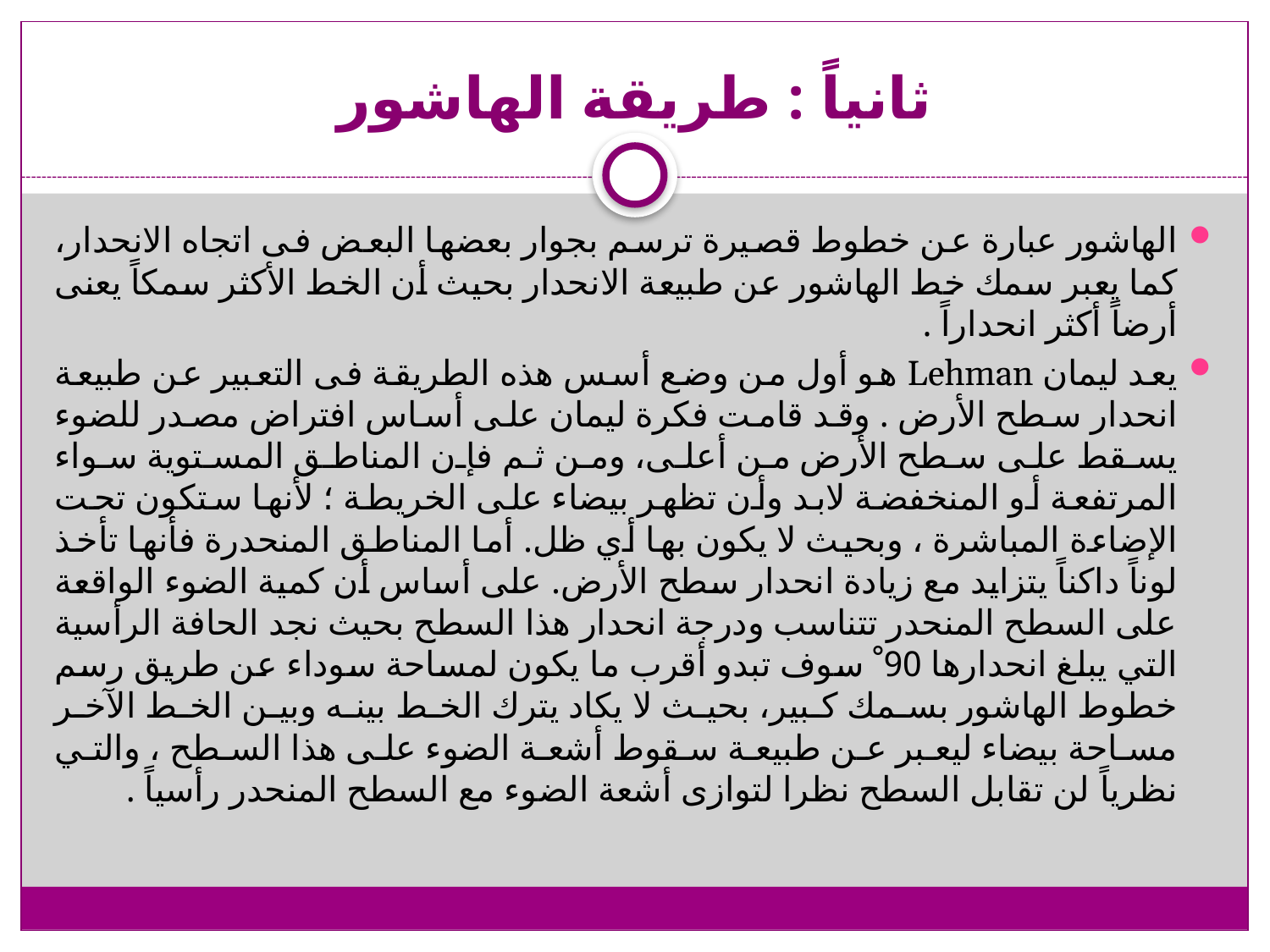

# ثانياً : طريقة الهاشور
الهاشور عبارة عن خطوط قصيرة ترسم بجوار بعضها البعض فى اتجاه الانحدار، كما يعبر سمك خط الهاشور عن طبيعة الانحدار بحيث أن الخط الأكثر سمكاً يعنى أرضاً أكثر انحداراً .
يعد ليمان Lehman هو أول من وضع أسس هذه الطريقة فى التعبير عن طبيعة انحدار سطح الأرض . وقد قامت فكرة ليمان على أساس افتراض مصدر للضوء يسقط على سطح الأرض من أعلى، ومن ثم فإن المناطق المستوية سواء المرتفعة أو المنخفضة لابد وأن تظهر بيضاء على الخريطة ؛ لأنها ستكون تحت الإضاءة المباشرة ، وبحيث لا يكون بها أي ظل. أما المناطق المنحدرة فأنها تأخذ لوناً داكناً يتزايد مع زيادة انحدار سطح الأرض. على أساس أن كمية الضوء الواقعة على السطح المنحدر تتناسب ودرجة انحدار هذا السطح بحيث نجد الحافة الرأسية التي يبلغ انحدارها 90 ْ سوف تبدو أقرب ما يكون لمساحة سوداء عن طريق رسم خطوط الهاشور بسمك كبير، بحيث لا يكاد يترك الخط بينه وبين الخط الآخر مساحة بيضاء ليعبر عن طبيعة سقوط أشعة الضوء على هذا السطح ، والتي نظرياً لن تقابل السطح نظرا لتوازى أشعة الضوء مع السطح المنحدر رأسياً .